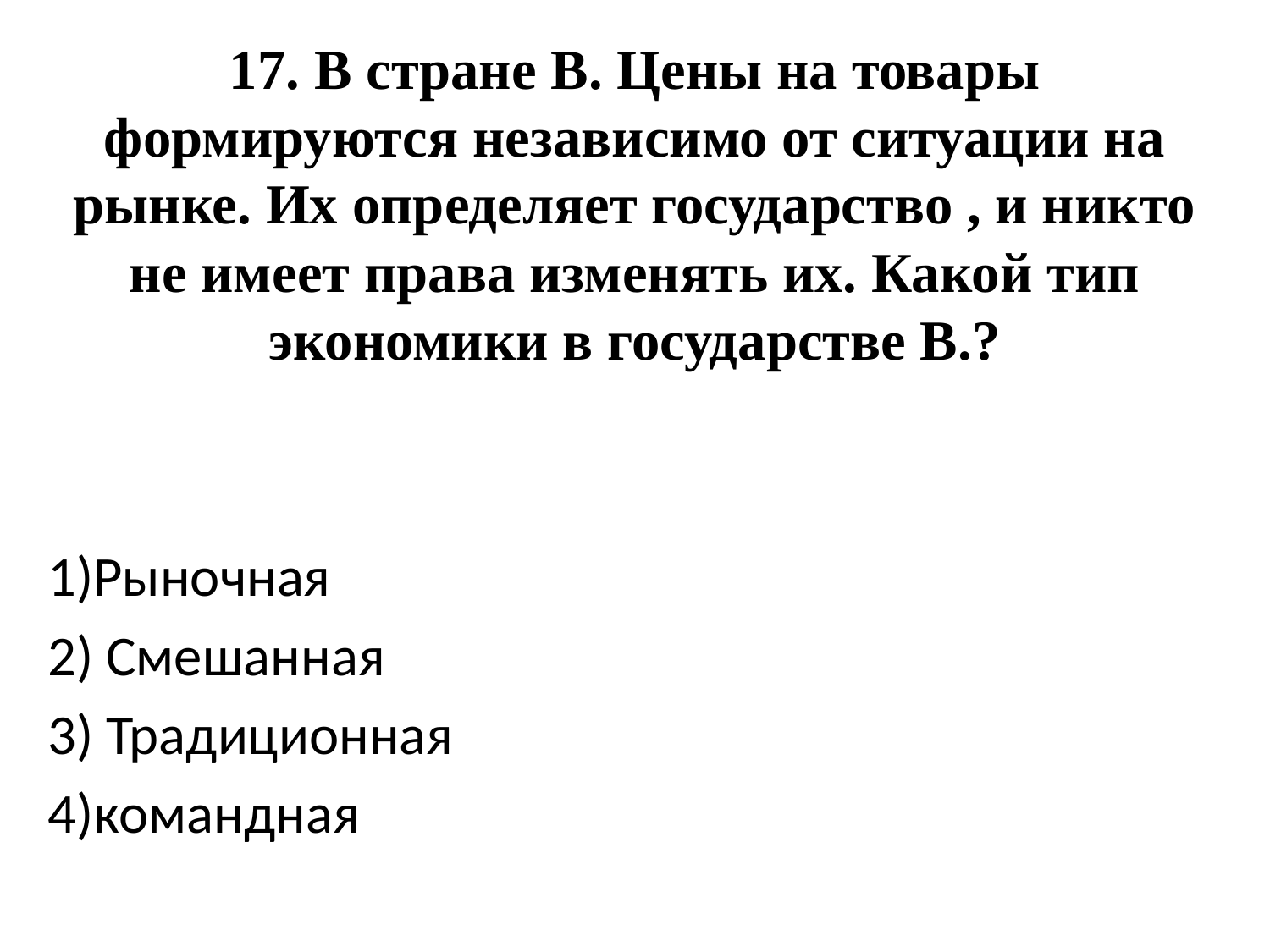

17. В стране В. Цены на товары формируются независимо от ситуации на рынке. Их определяет государство , и никто не имеет права изменять их. Какой тип экономики в государстве В.?

1)Рыночная
2) Смешанная
3) Традиционная
4)командная